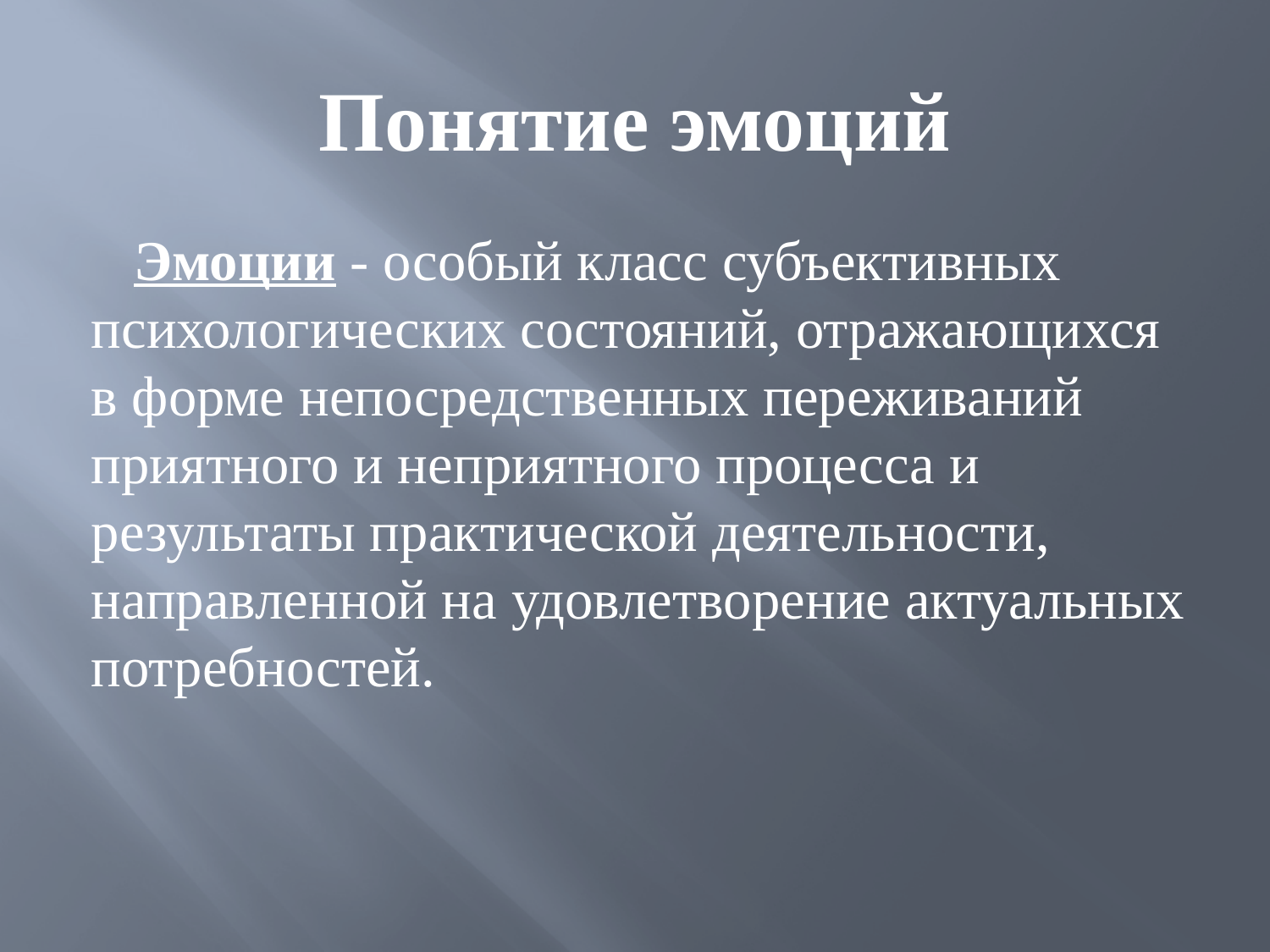

# Понятие эмоций
   Эмоции - особый класс субъективных психологических состояний, отражающихся в форме непосредственных переживаний приятного и неприятного процесса и результаты практической деятельности, направленной на удовлетворение актуальных потребностей.